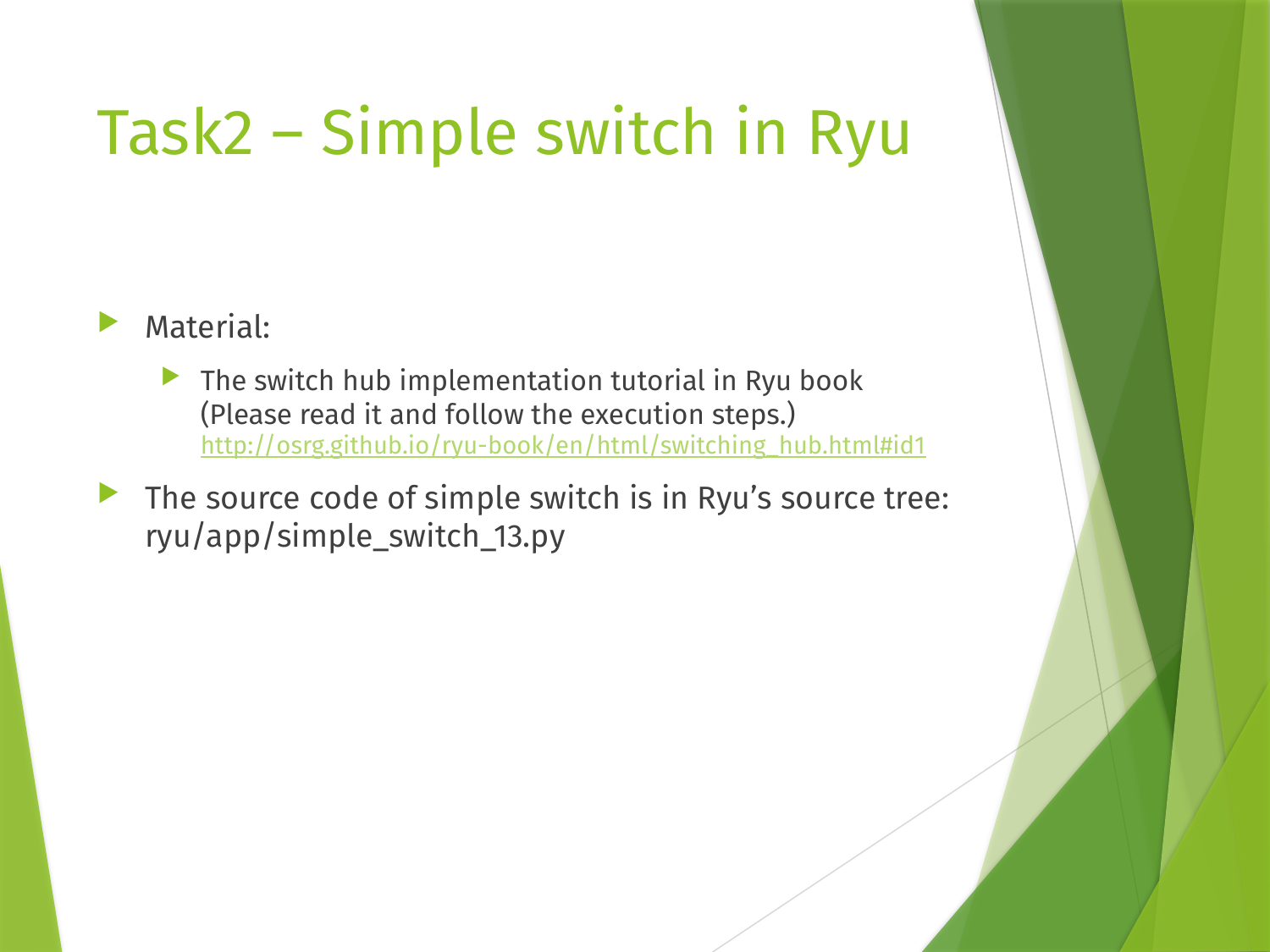

# Task2 – Simple switch in Ryu
Material:
The switch hub implementation tutorial in Ryu book (Please read it and follow the execution steps.)
http://osrg.github.io/ryu-book/en/html/switching_hub.html#id1
The source code of simple switch is in Ryu’s source tree:
ryu/app/simple_switch_13.py